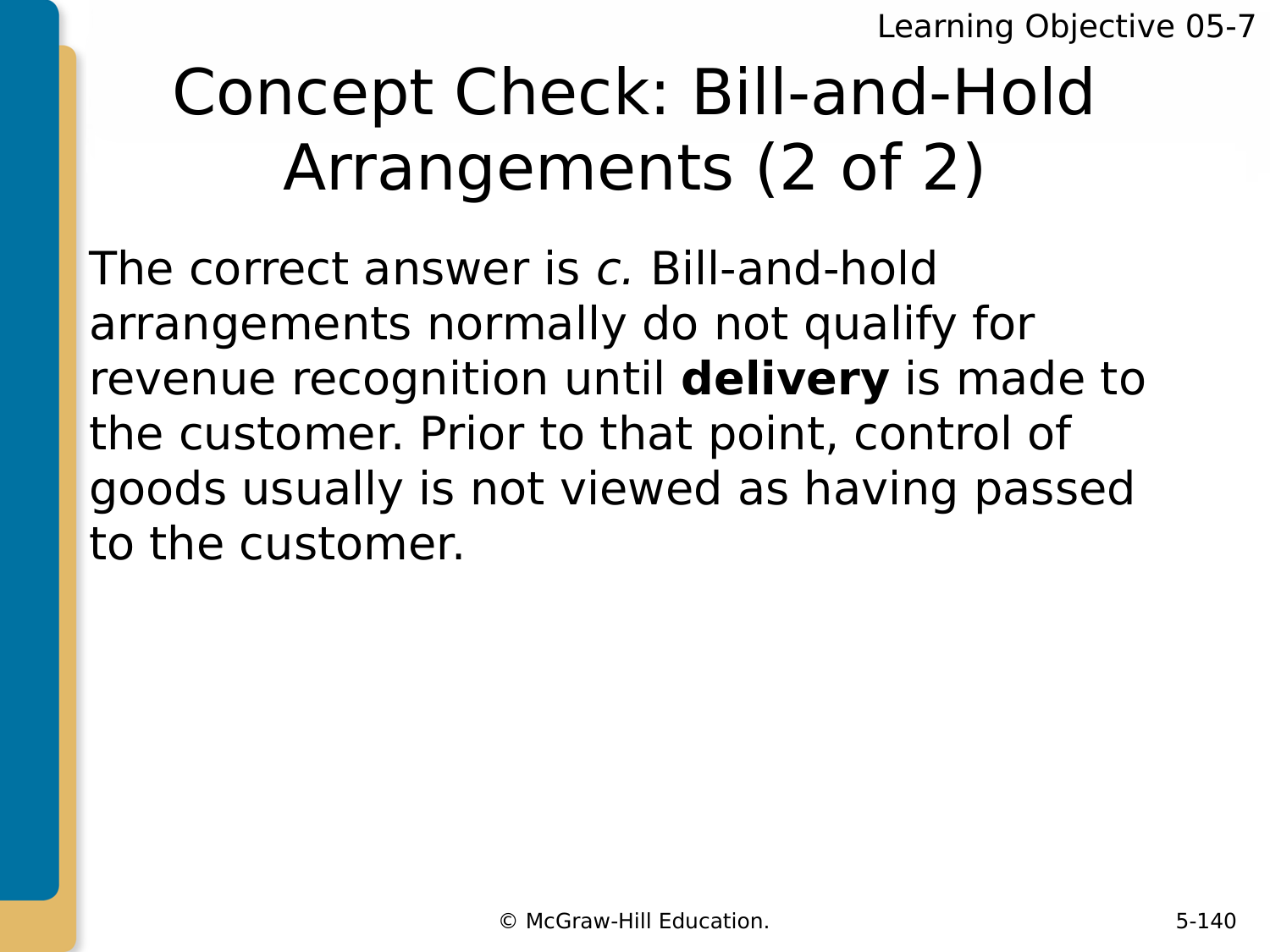

Learning Objective 05-7
# Concept Check: Bill-and-Hold Arrangements (2 of 2)
The correct answer is c. Bill-and-hold arrangements normally do not qualify for revenue recognition until delivery is made to the customer. Prior to that point, control of goods usually is not viewed as having passed to the customer.